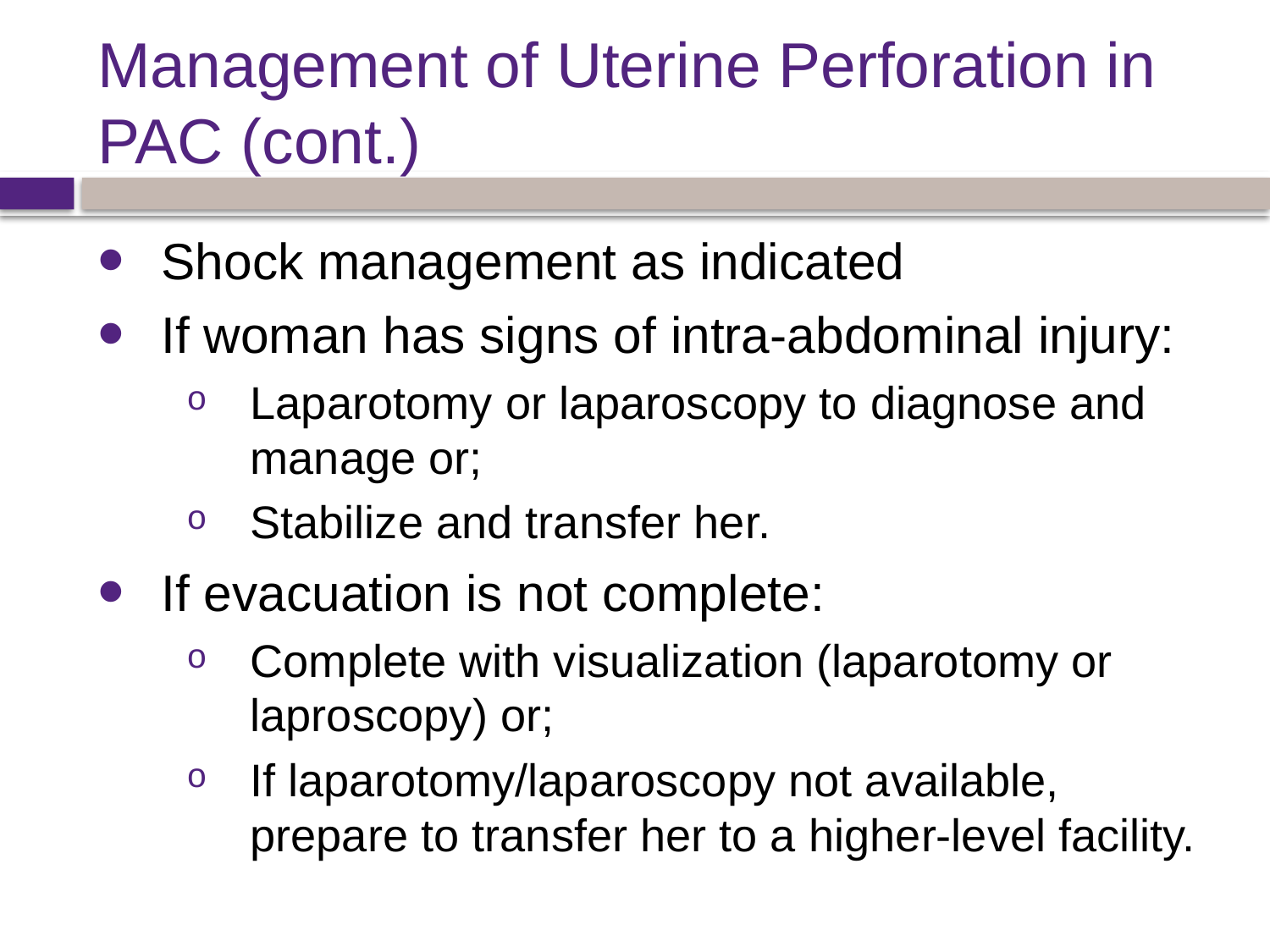

# Management of Uterine Perforation in PAC (cont.)
Shock management as indicated
If woman has signs of intra-abdominal injury:
Laparotomy or laparoscopy to diagnose and manage or;
Stabilize and transfer her.
If evacuation is not complete:
Complete with visualization (laparotomy or laproscopy) or;
If laparotomy/laparoscopy not available, prepare to transfer her to a higher-level facility.